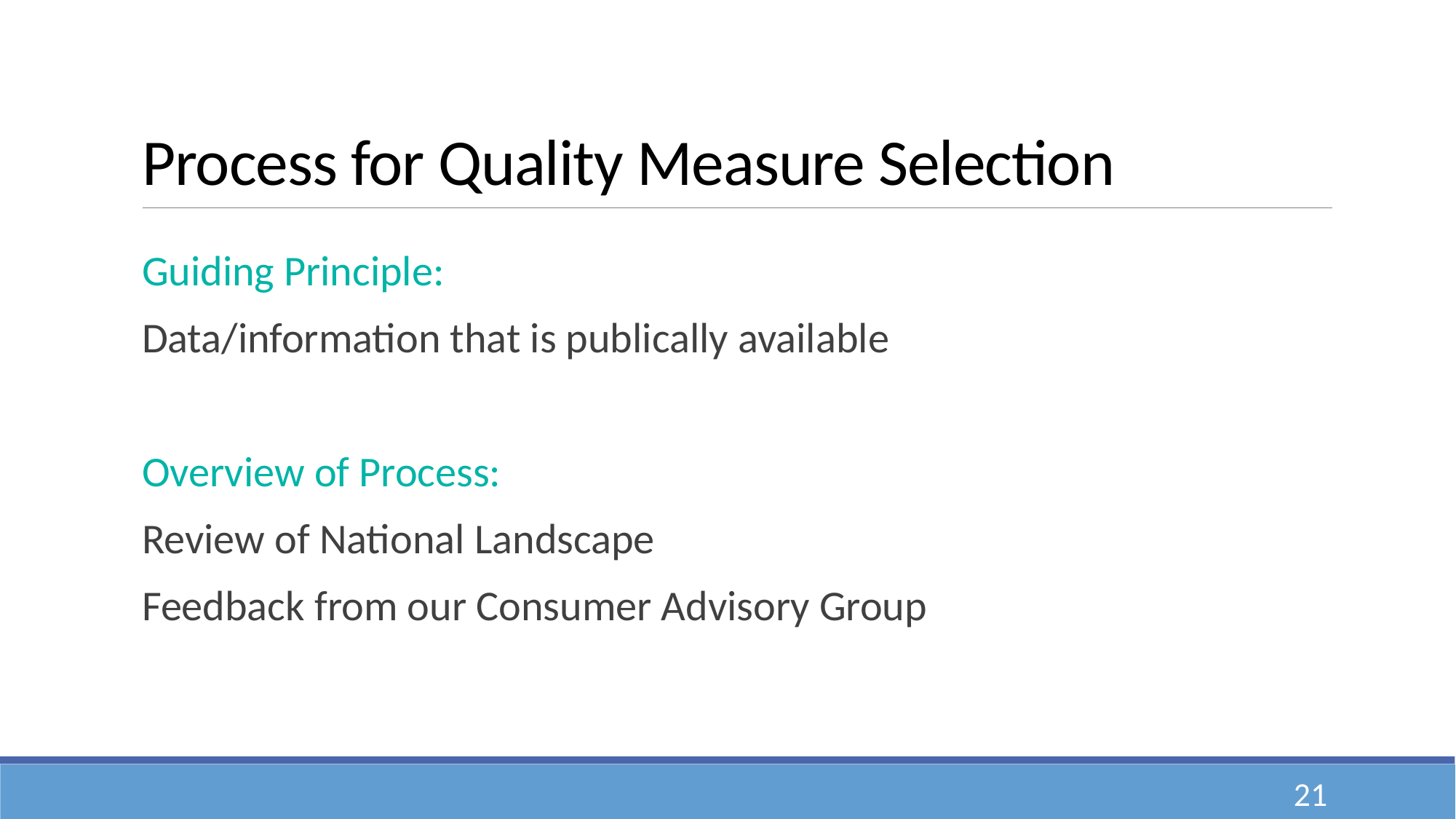

# Process for Quality Measure Selection
Guiding Principle:
Data/information that is publically available

Overview of Process:
Review of National Landscape
Feedback from our Consumer Advisory Group
21